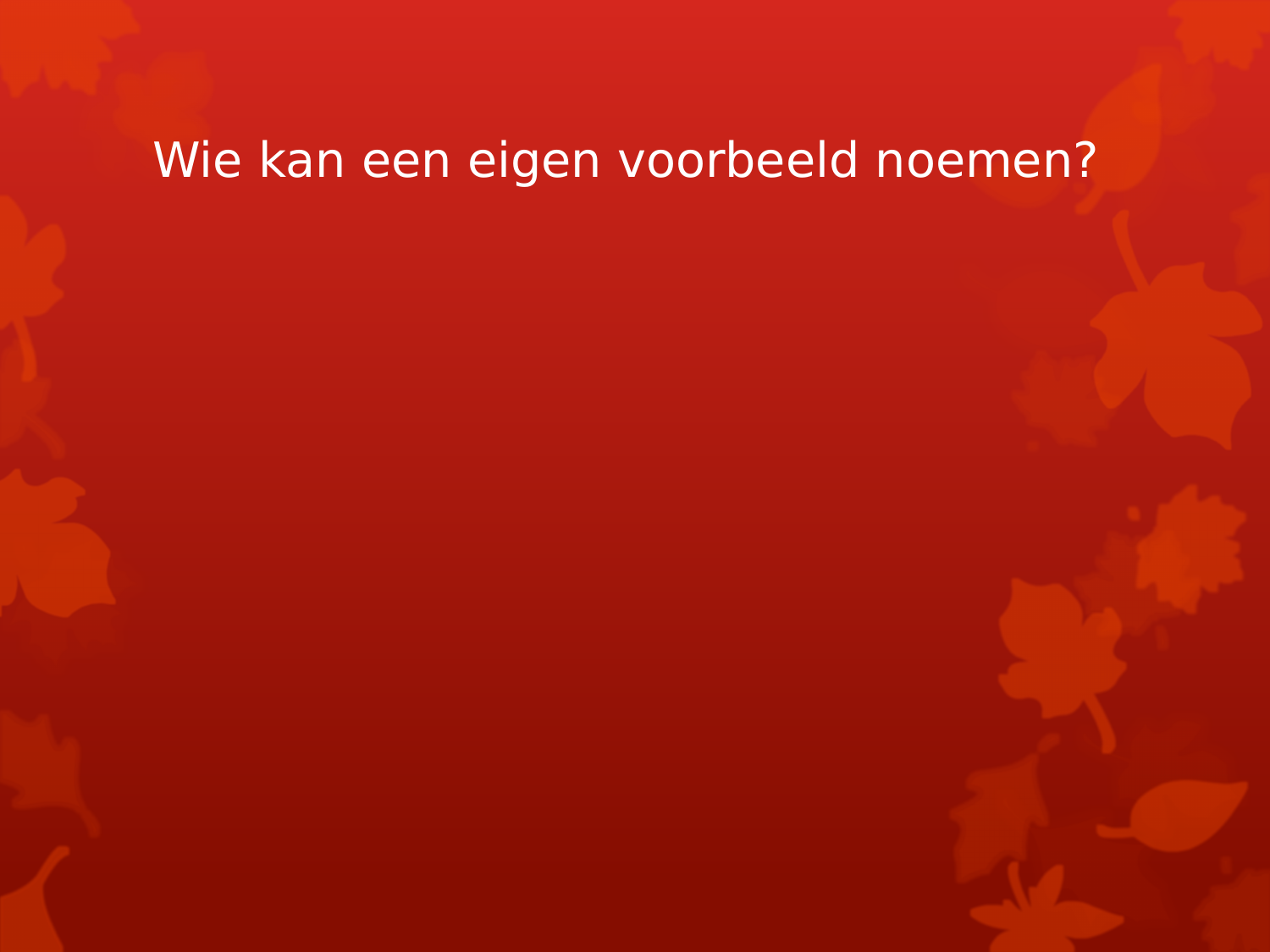

# Wie kan een eigen voorbeeld noemen?